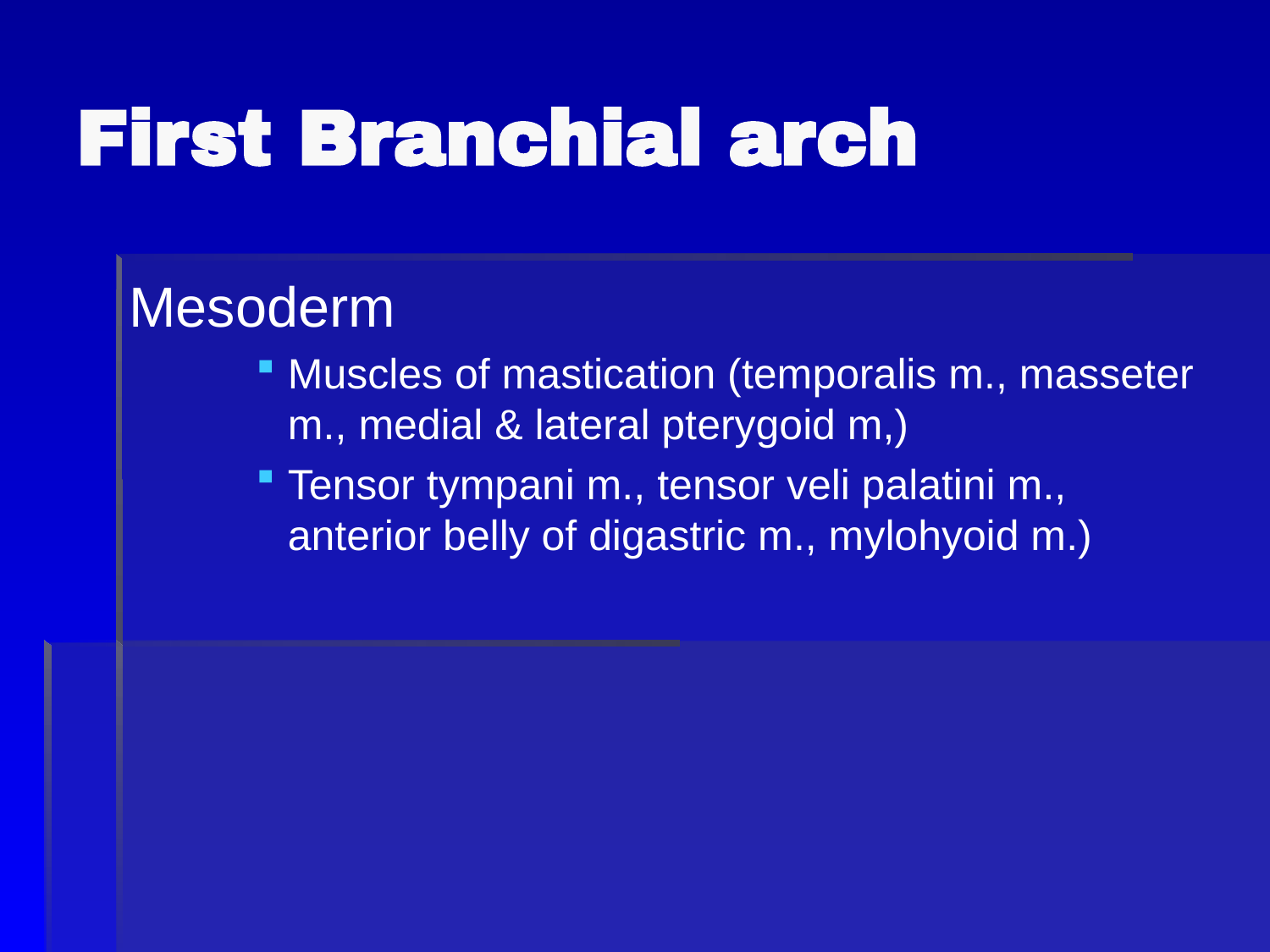

# First Branchial arch
Mesoderm
Muscles of mastication (temporalis m., masseter m., medial & lateral pterygoid m,)
Tensor tympani m., tensor veli palatini m., anterior belly of digastric m., mylohyoid m.)